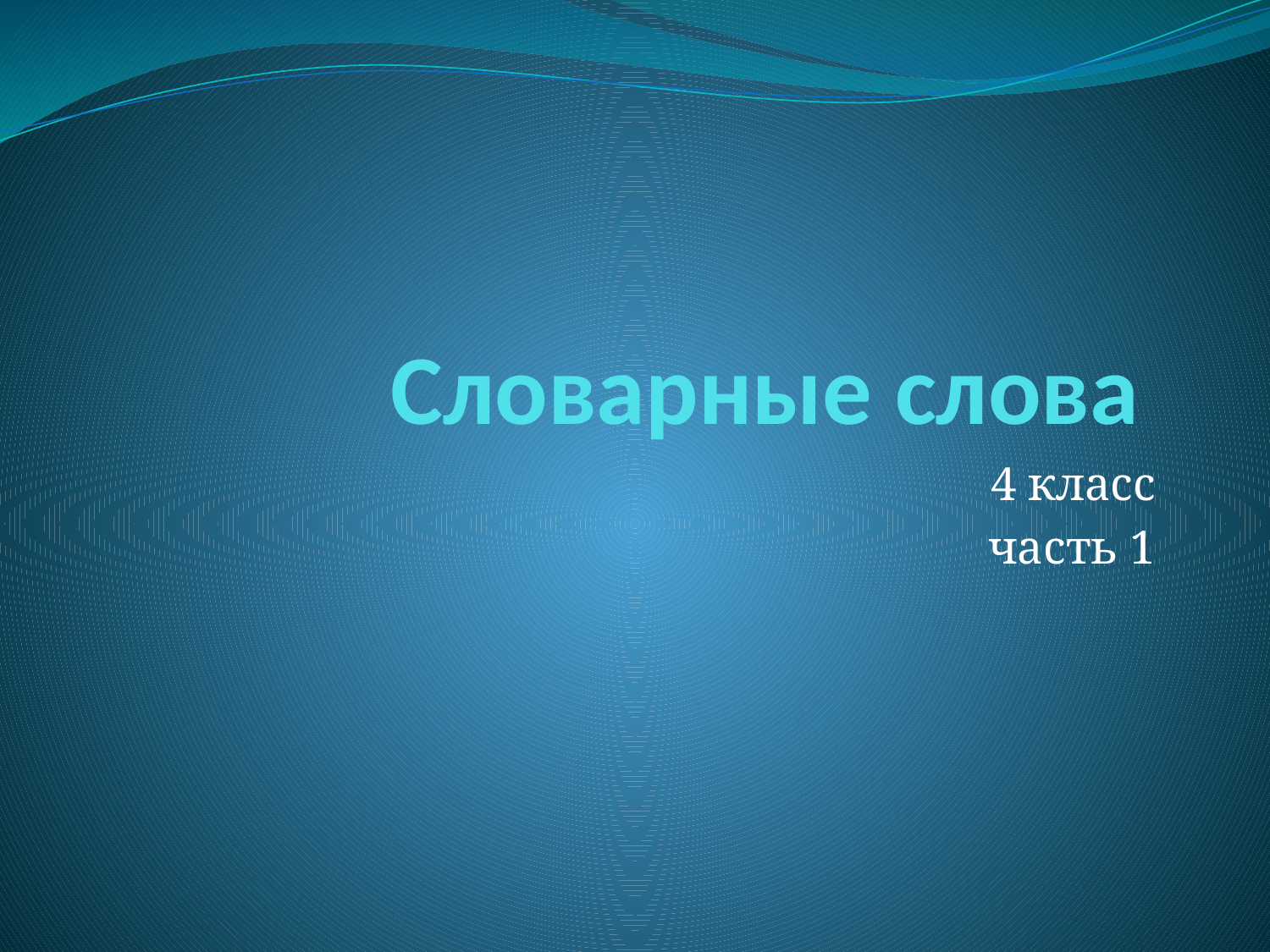

# Словарные слова
4 класс
часть 1